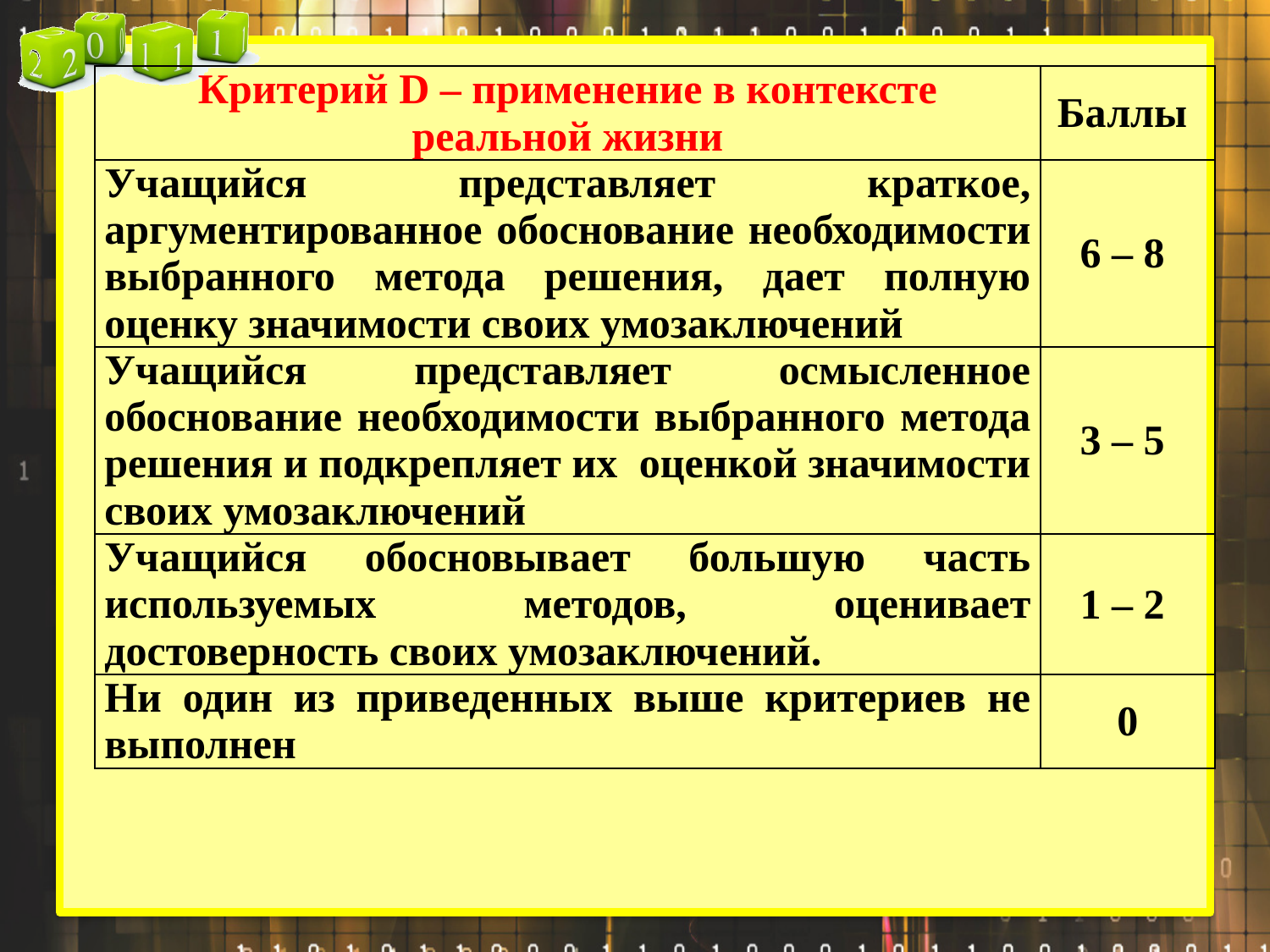

| Критерий D – применение в контексте реальной жизни | Баллы |
| --- | --- |
| Учащийся представляет краткое, аргументированное обоснование необходимости выбранного метода решения, дает полную оценку значимости своих умозаключений | 6 – 8 |
| Учащийся представляет осмысленное обоснование необходимости выбранного метода решения и подкрепляет их оценкой значимости своих умозаключений | 3 – 5 |
| Учащийся обосновывает большую часть используемых методов, оценивает достоверность своих умозаключений. | 1 – 2 |
| Ни один из приведенных выше критериев не выполнен | 0 |